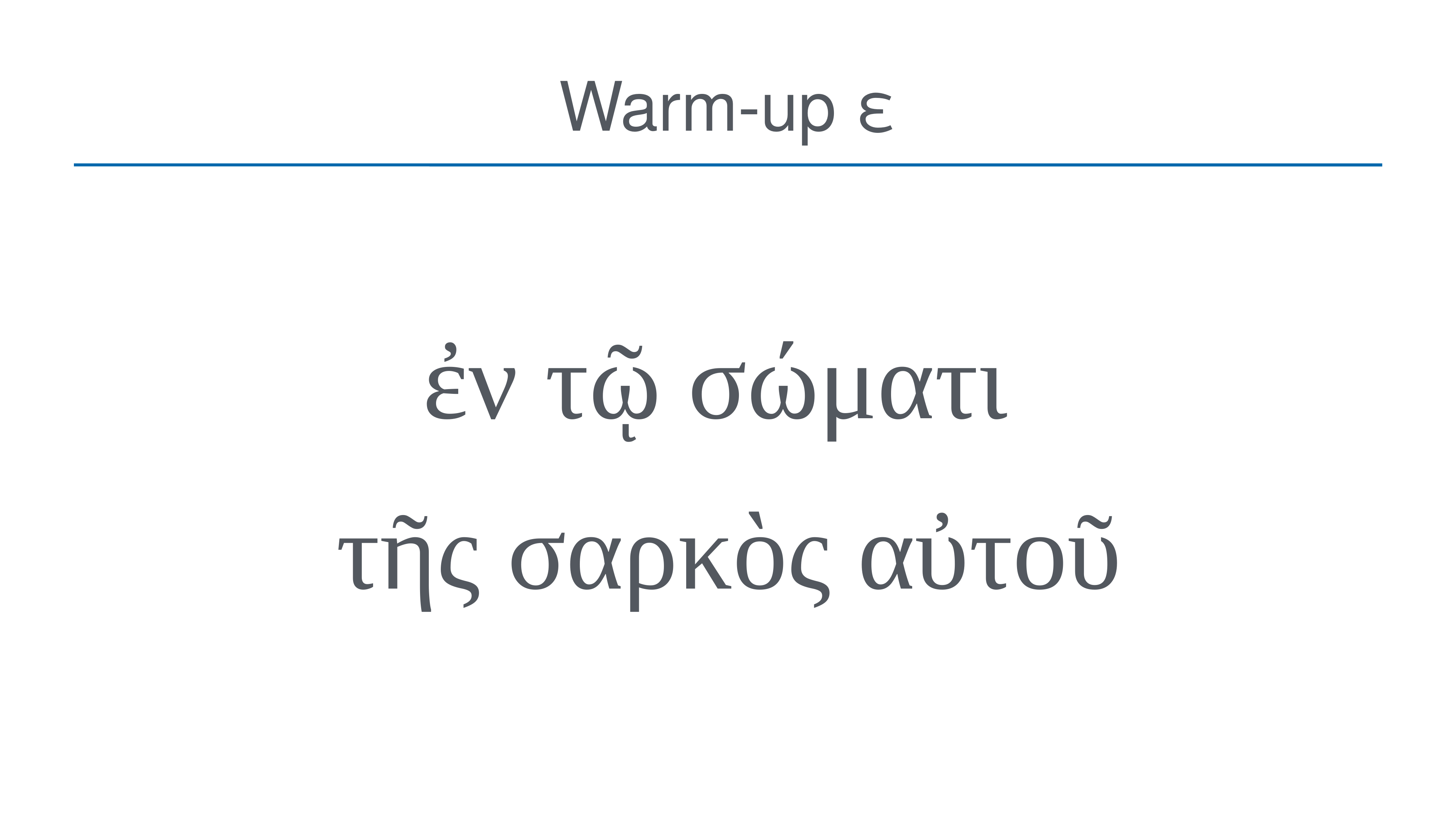

# Warm-up ε
ἐν τῷ σώματι
τῆς σαρκὸς αὐτοῦ